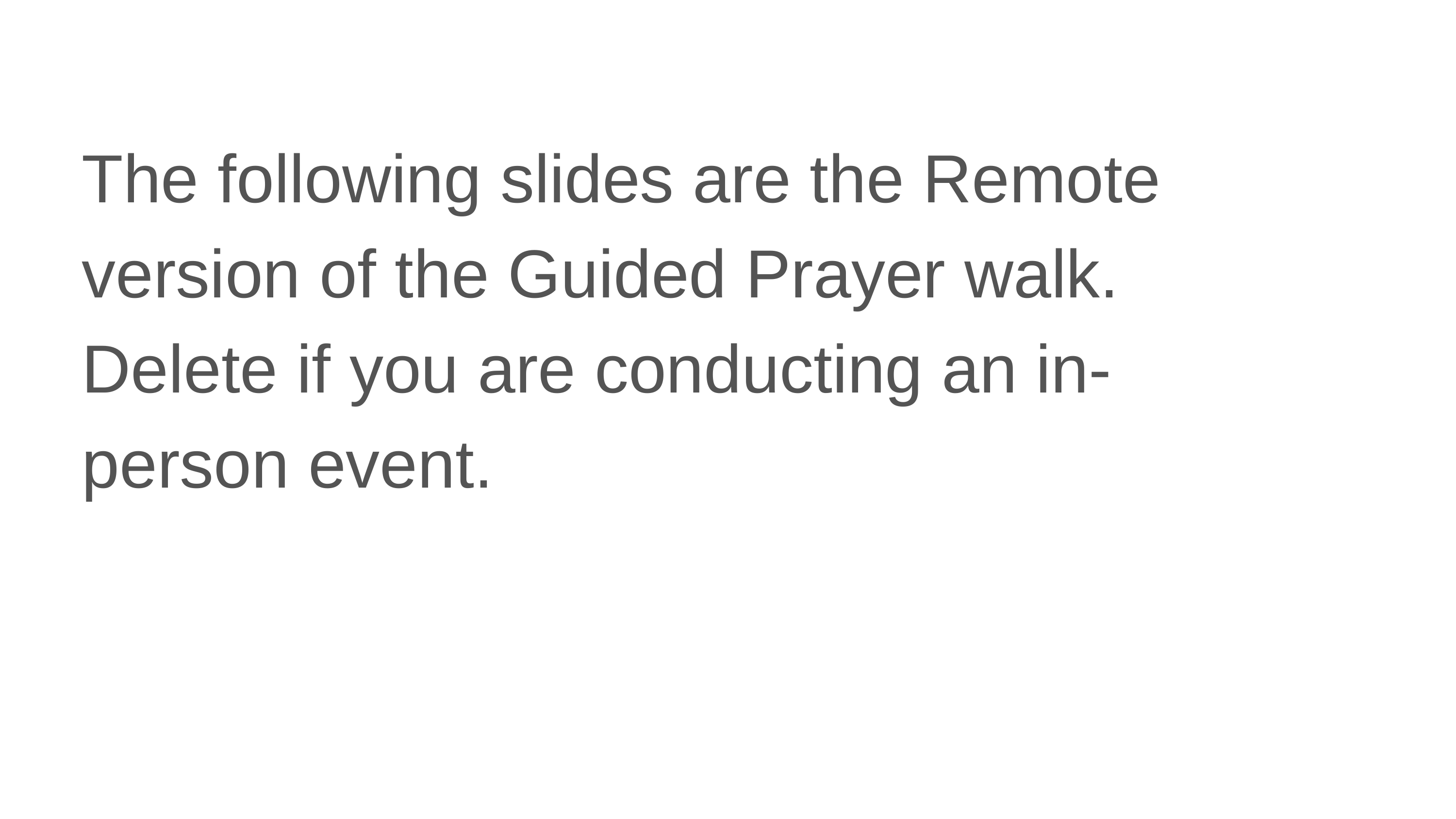

The following slides are the Remote version of the Guided Prayer walk. Delete if you are conducting an in-person event.